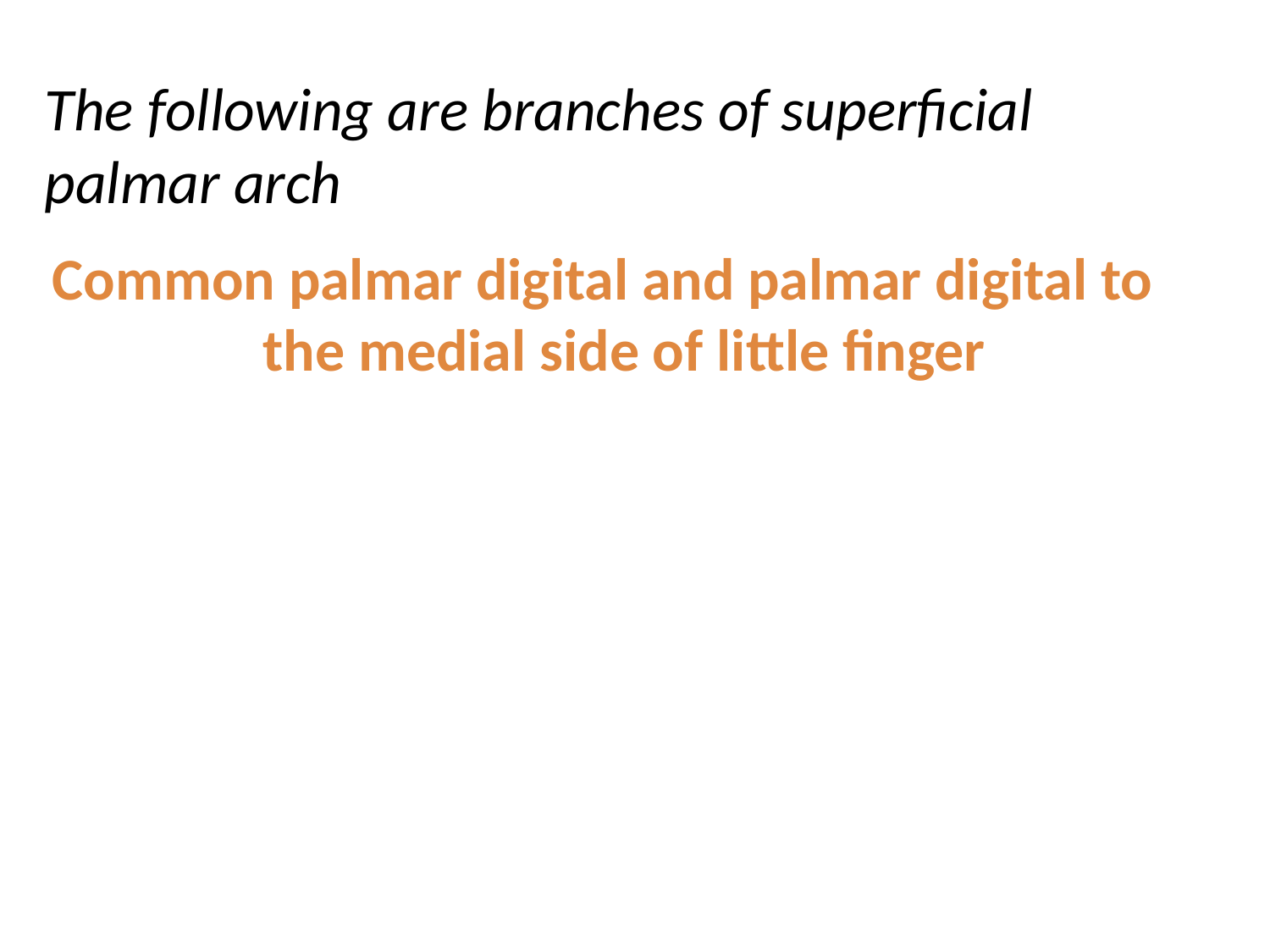

# The following are branches of superficial palmar arch
Common palmar digital and palmar digital to the medial side of little finger